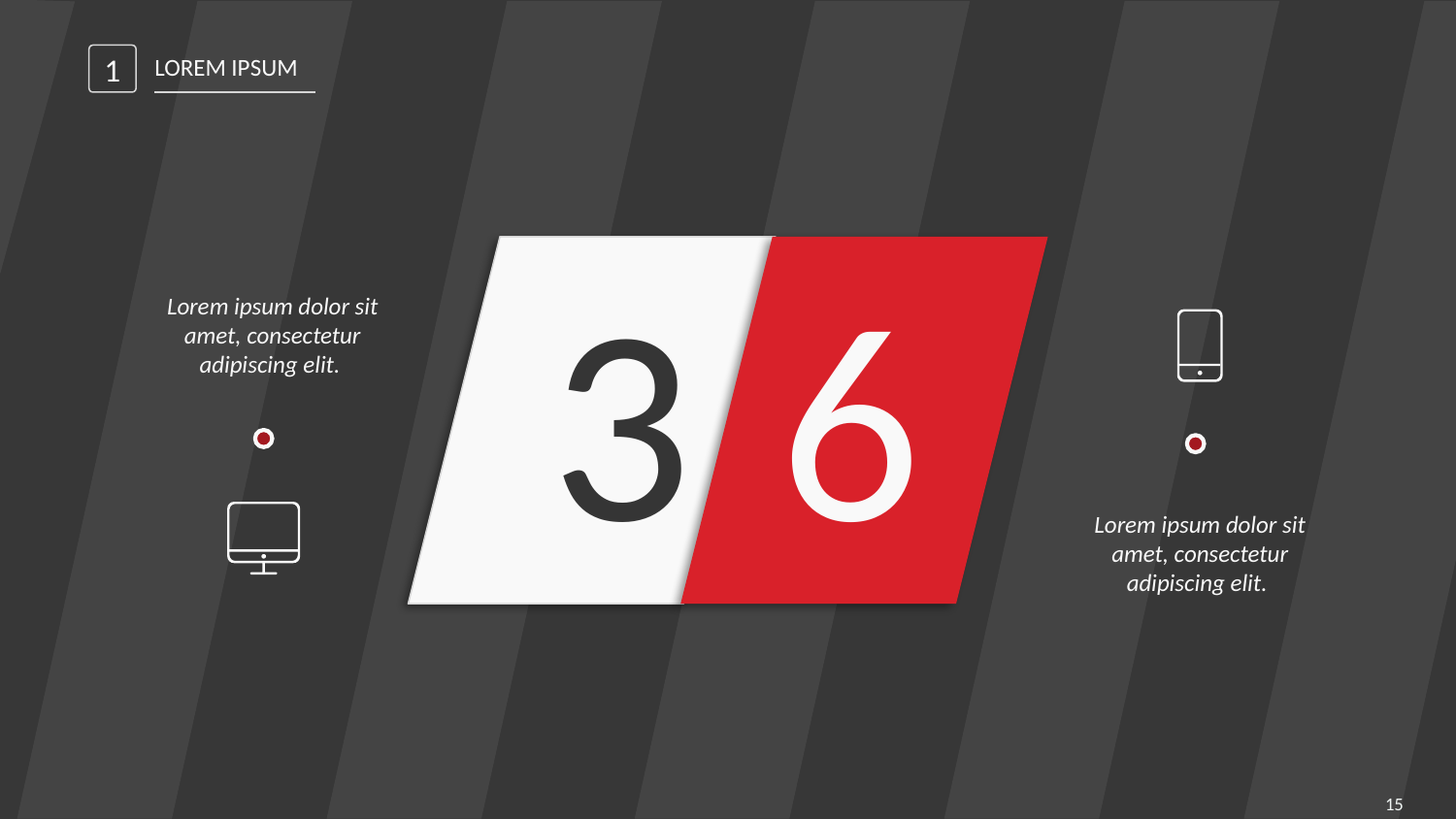

1

LOREM IPSUM

Lorem ipsum dolor sit amet, consectetur adipiscing elit.

3
6

Lorem ipsum dolor sit amet, consectetur adipiscing elit.